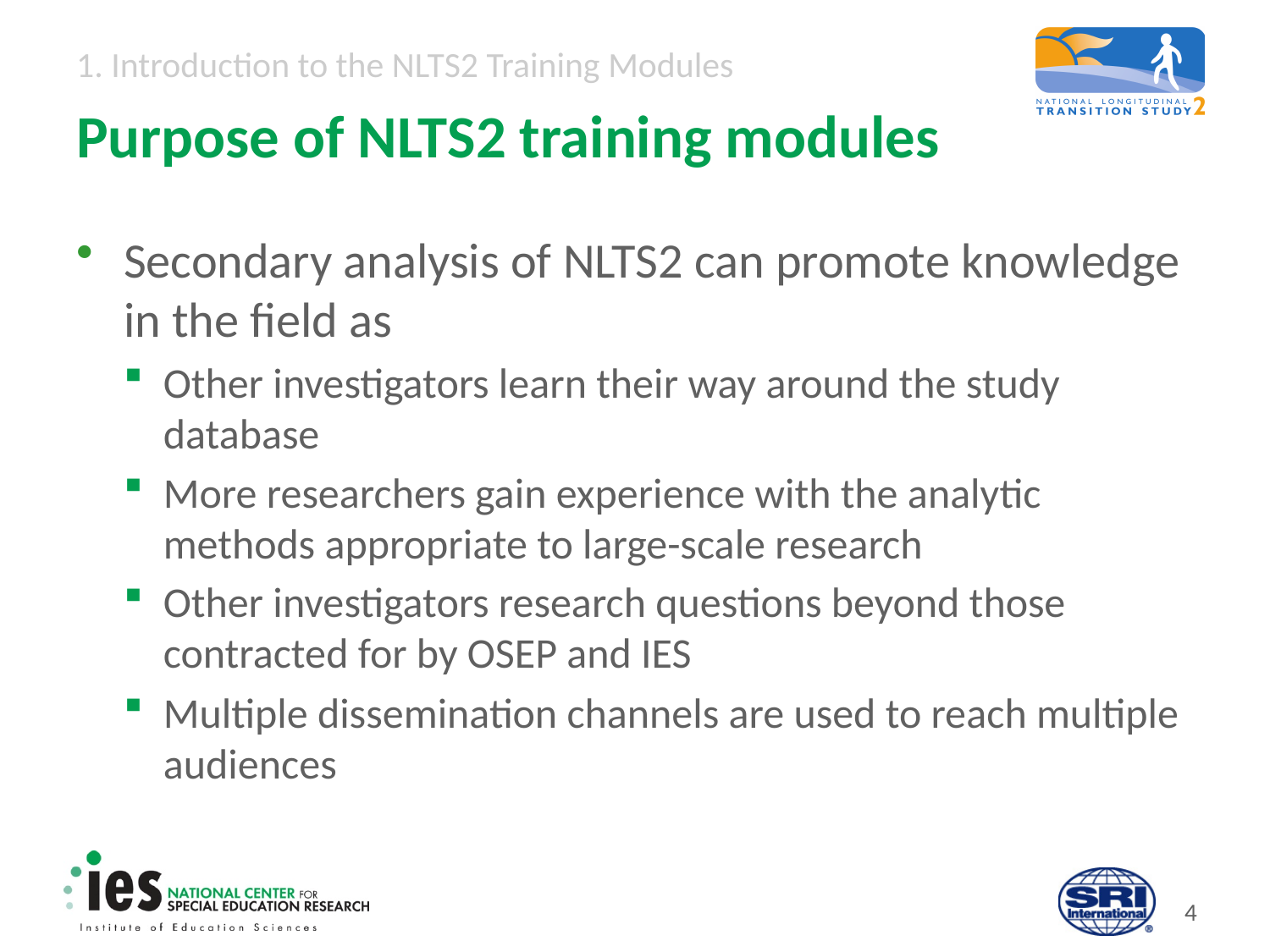

# Purpose of NLTS2 training modules
Secondary analysis of NLTS2 can promote knowledge in the field as
Other investigators learn their way around the study database
More researchers gain experience with the analytic methods appropriate to large-scale research
Other investigators research questions beyond those contracted for by OSEP and IES
Multiple dissemination channels are used to reach multiple audiences

4